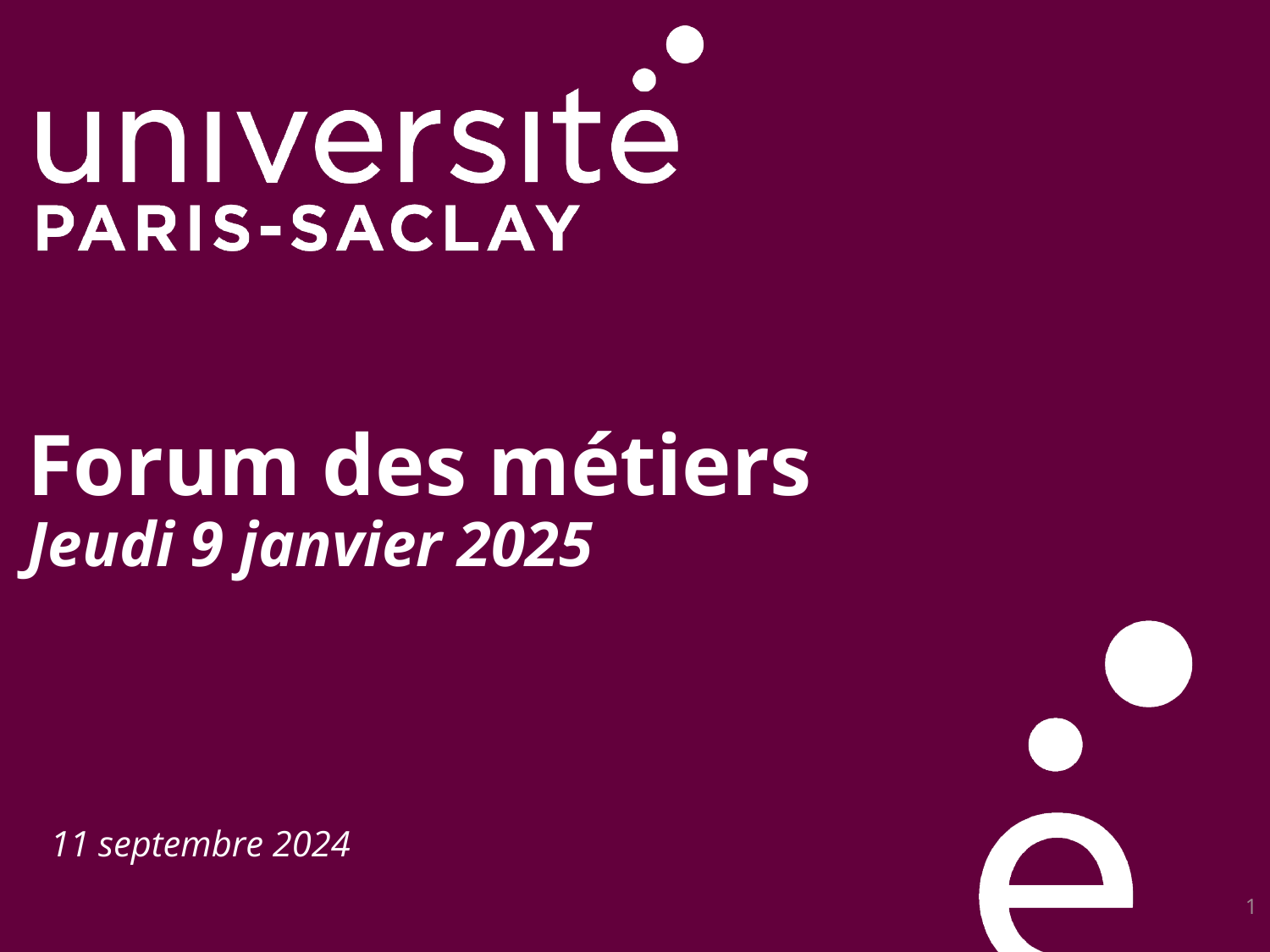

# Forum des métiers Jeudi 9 janvier 2025
11 septembre 2024
1